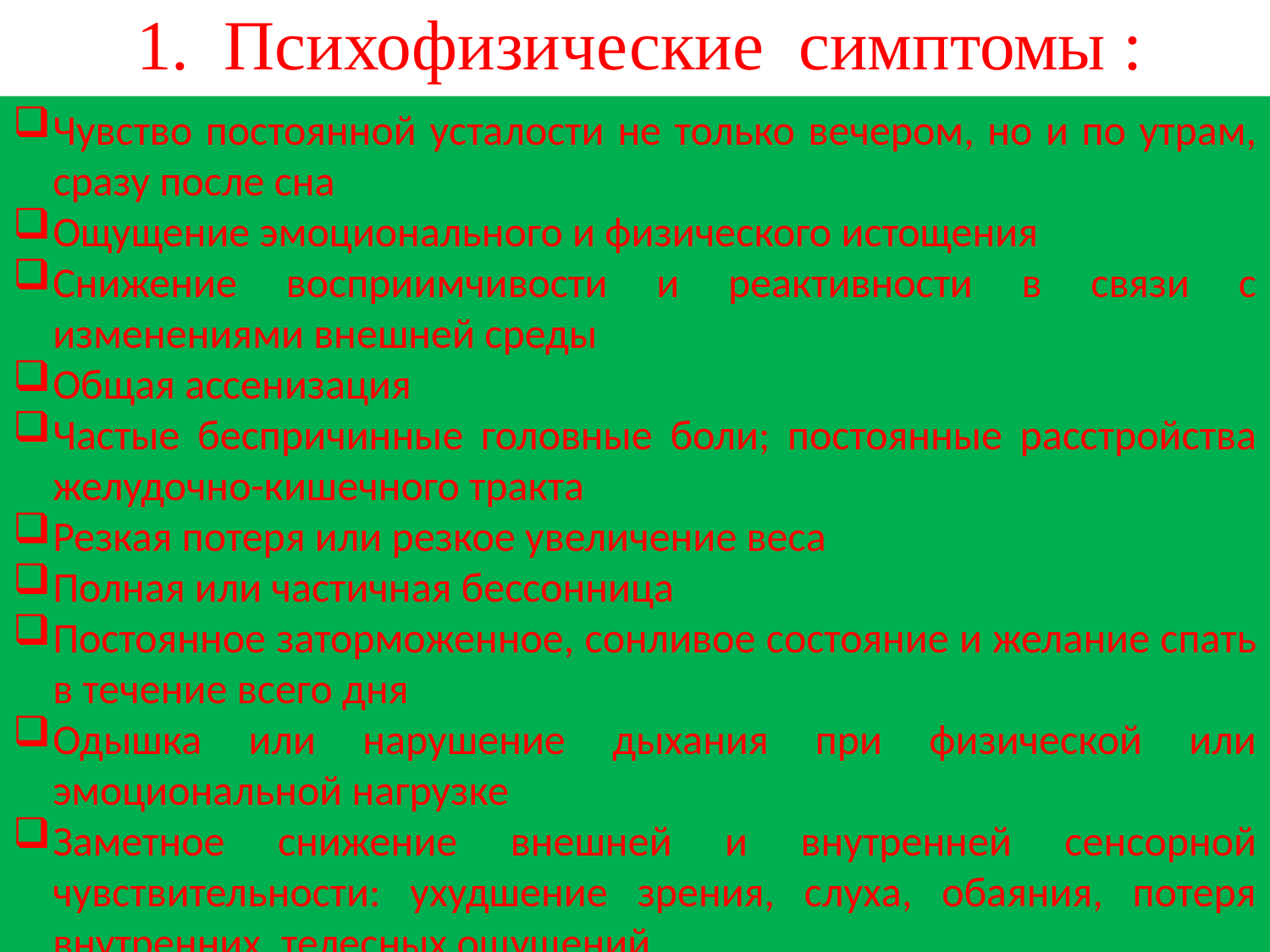

# 1.  Психофизические  симптомы :
Чувство постоянной усталости не только вечером, но и по утрам, сразу после сна
Ощущение эмоционального и физического истощения
Снижение восприимчивости и реактивности в связи с изменениями внешней среды
Общая ассенизация
Частые беспричинные головные боли; постоянные расстройства желудочно-кишечного тракта
Резкая потеря или резкое увеличение веса
Полная или частичная бессонница
Постоянное заторможенное, сонливое состояние и желание спать в течение всего дня
Одышка или нарушение дыхания при физической или эмоциональной нагрузке
Заметное снижение внешней и внутренней сенсорной чувствительности: ухудшение зрения, слуха, обаяния, потеря внутренних, телесных ощущений